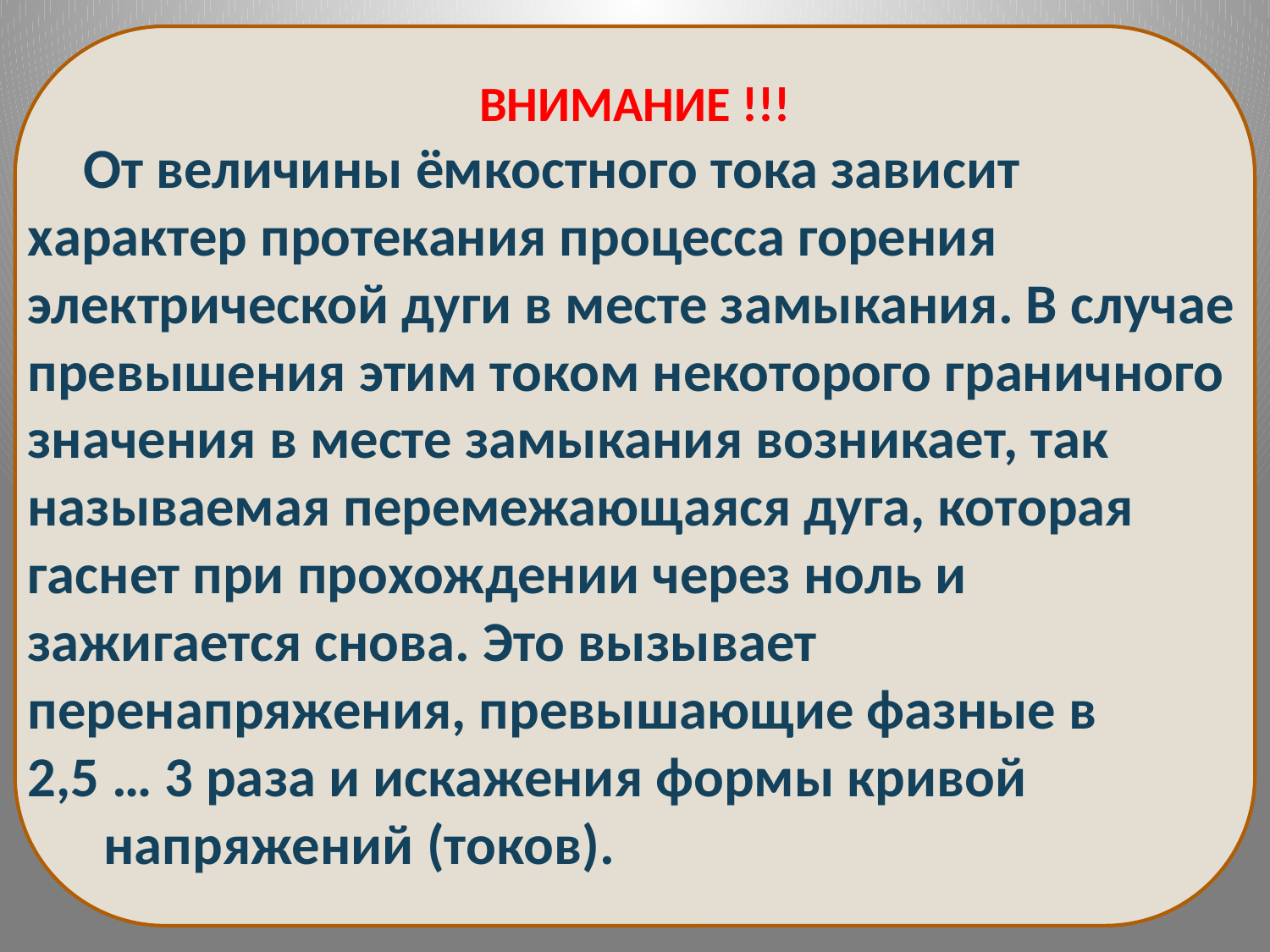

ВНИМАНИЕ !!!
     От величины ёмкостного тока зависит характер протекания процесса горения электрической дуги в месте замыкания. В случае превышения этим током некоторого граничного значения в месте замыкания возникает, так называемая перемежающаяся дуга, которая гаснет при прохождении через ноль и зажигается снова. Это вызывает перенапряжения, превышающие фазные в
2,5 … 3 раза и искажения формы кривой
      напряжений (токов).